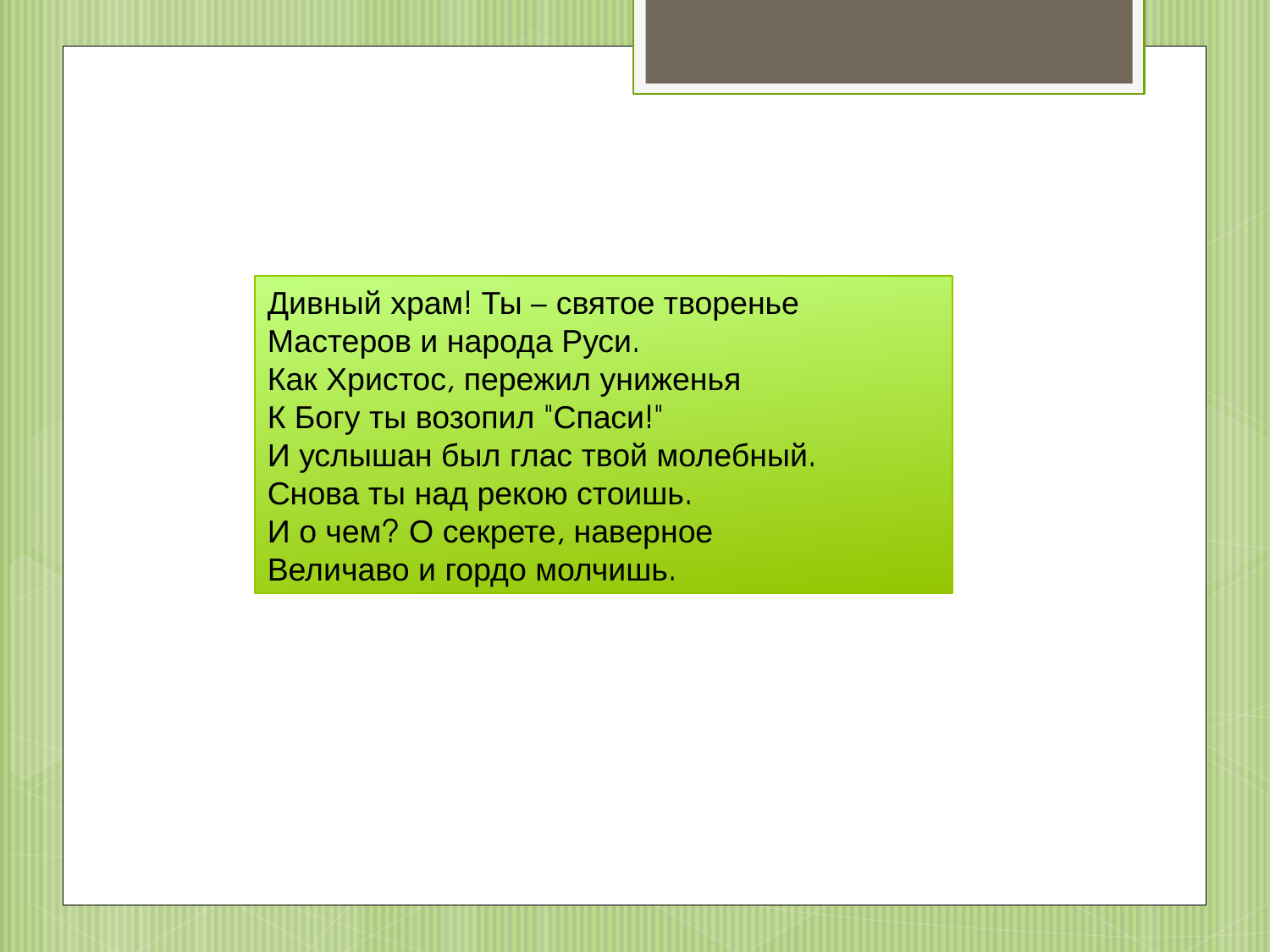

Дивный храм! Ты – святое творенье
Мастеров и народа Руси.
Как Христос, пережил униженья
К Богу ты возопил "Спаси!"
И услышан был глас твой молебный.
Снова ты над рекою стоишь.
И о чем? О секрете, наверное
Величаво и гордо молчишь.